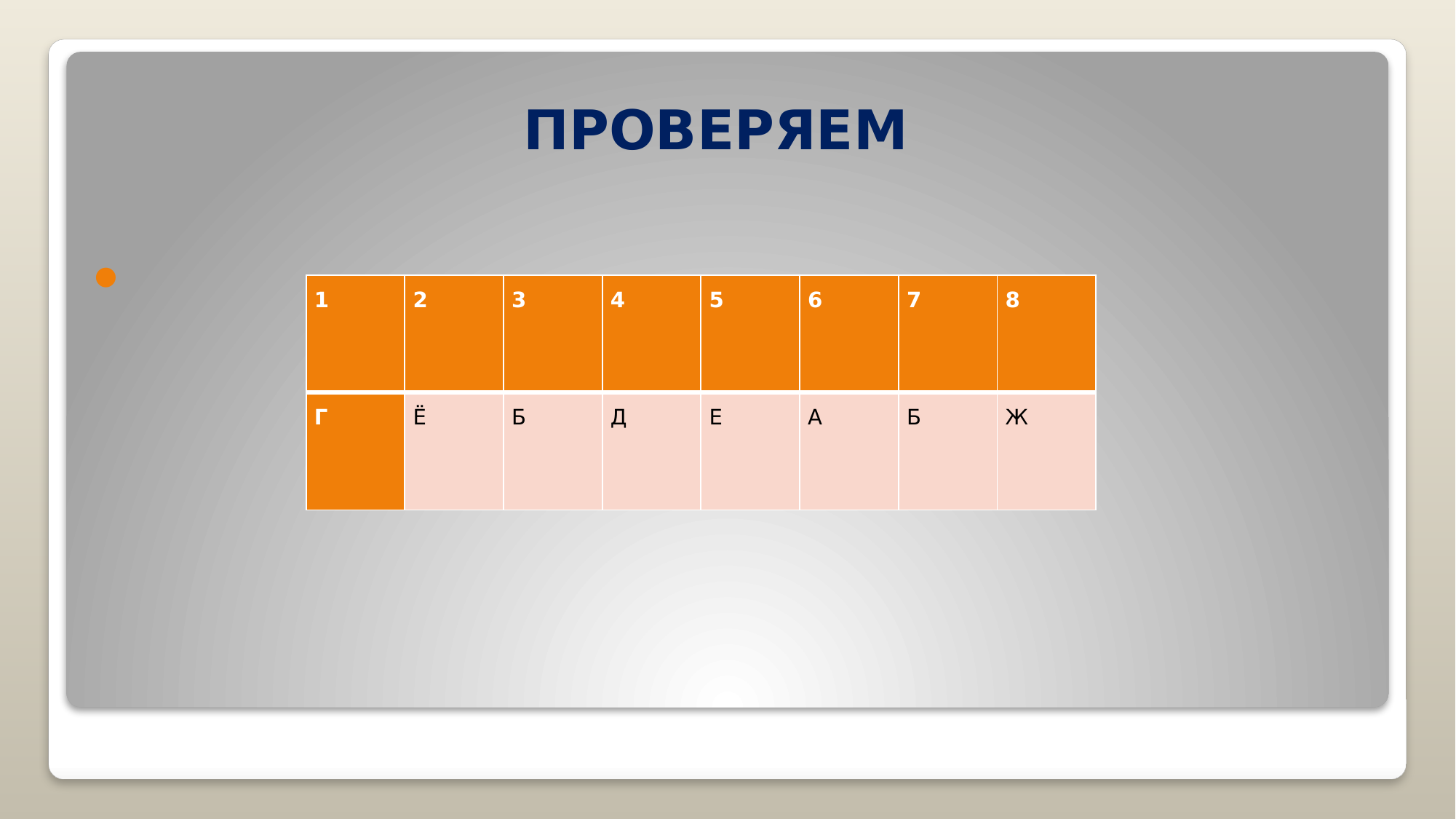

# Проверяем

| 1 | 2 | 3 | 4 | 5 | 6 | 7 | 8 |
| --- | --- | --- | --- | --- | --- | --- | --- |
| Г | Ё | Б | Д | Е | А | Б | Ж |